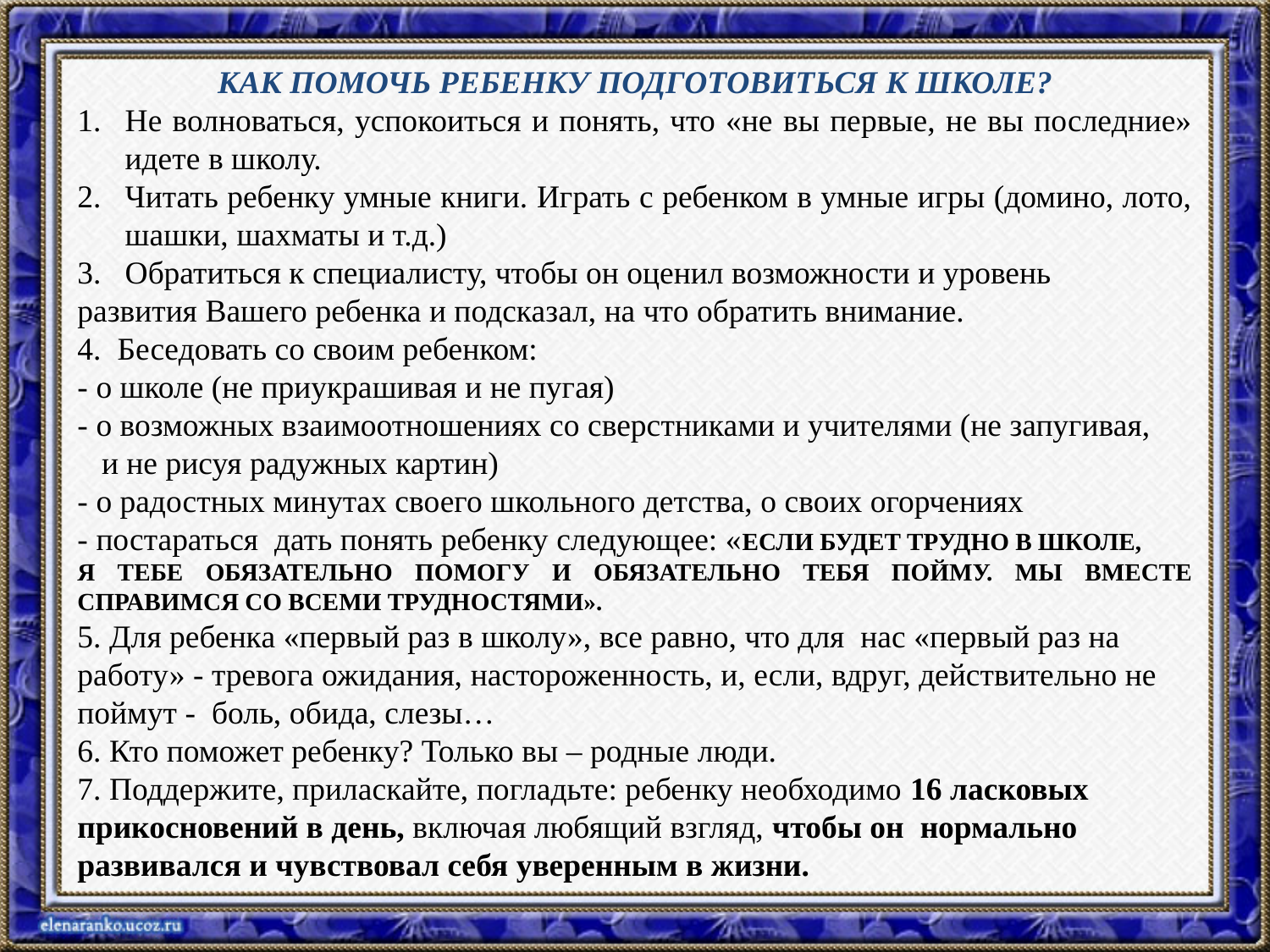

КАК ПОМОЧЬ РЕБЕНКУ ПОДГОТОВИТЬСЯ К ШКОЛЕ?
Не волноваться, успокоиться и понять, что «не вы первые, не вы последние» идете в школу.
Читать ребенку умные книги. Играть с ребенком в умные игры (домино, лото, шашки, шахматы и т.д.)
Обратиться к специалисту, чтобы он оценил возможности и уровень
развития Вашего ребенка и подсказал, на что обратить внимание.
4.  Беседовать со своим ребенком:
- о школе (не приукрашивая и не пугая)
- о возможных взаимоотношениях со сверстниками и учителями (не запугивая,
   и не рисуя радужных картин)
- о радостных минутах своего школьного детства, о своих огорчениях
- постараться  дать понять ребенку следующее: «ЕСЛИ БУДЕТ ТРУДНО В ШКОЛЕ,
Я ТЕБЕ ОБЯЗАТЕЛЬНО ПОМОГУ И ОБЯЗАТЕЛЬНО ТЕБЯ ПОЙМУ. МЫ ВМЕСТЕ СПРАВИМСЯ СО ВСЕМИ ТРУДНОСТЯМИ».
5. Для ребенка «первый раз в школу», все равно, что для  нас «первый раз на работу» - тревога ожидания, настороженность, и, если, вдруг, действительно не поймут -  боль, обида, слезы…
6. Кто поможет ребенку? Только вы – родные люди.
7. Поддержите, приласкайте, погладьте: ребенку необходимо 16 ласковых прикосновений в день, включая любящий взгляд, чтобы он  нормально развивался и чувствовал себя уверенным в жизни.